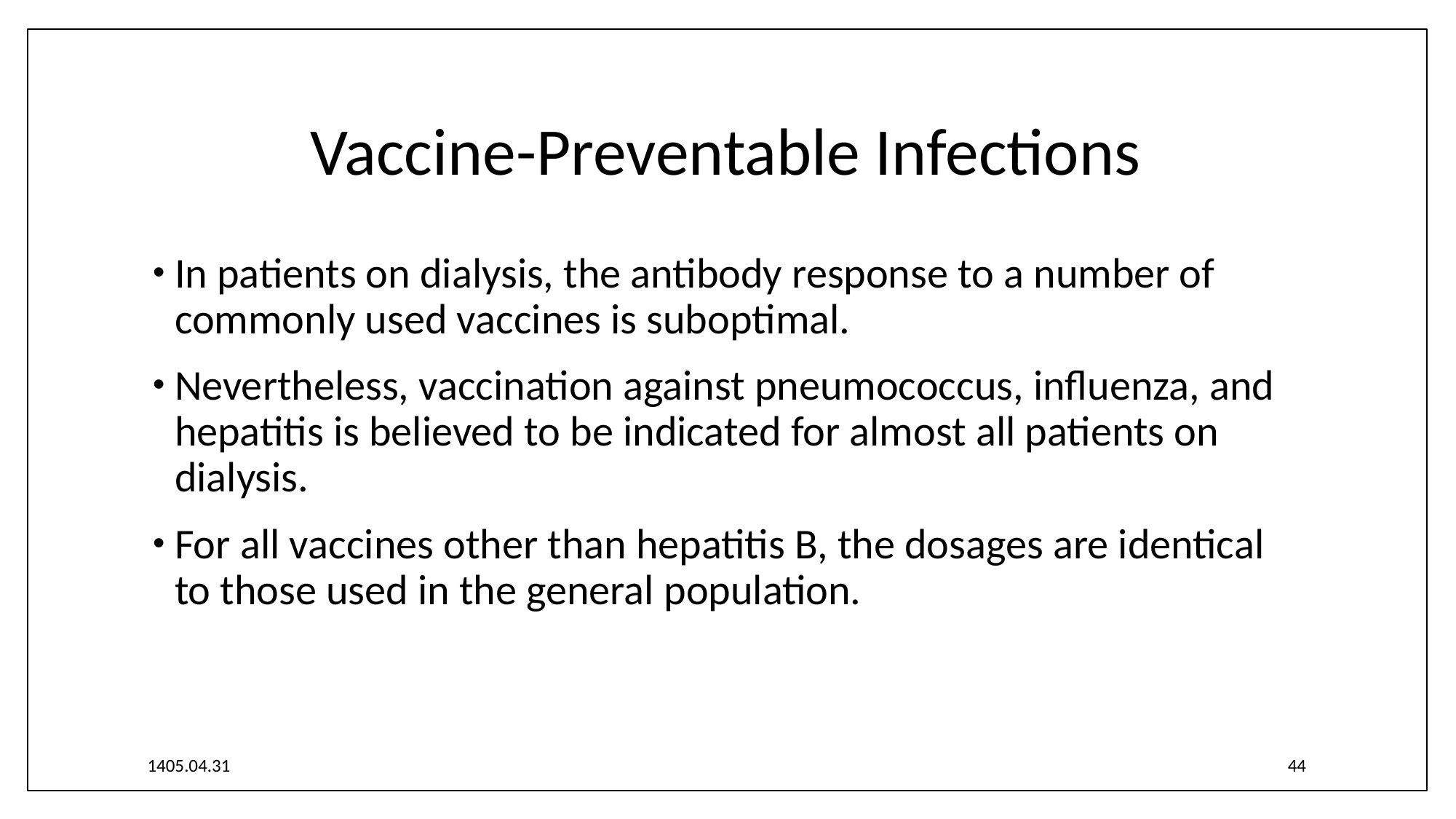

# Vaccine-Preventable Infections
In patients on dialysis, the antibody response to a number of commonly used vaccines is suboptimal.
Nevertheless, vaccination against pneumococcus, influenza, and hepatitis is believed to be indicated for almost all patients on dialysis.
For all vaccines other than hepatitis B, the dosages are identical to those used in the general population.
1405.04.31
44